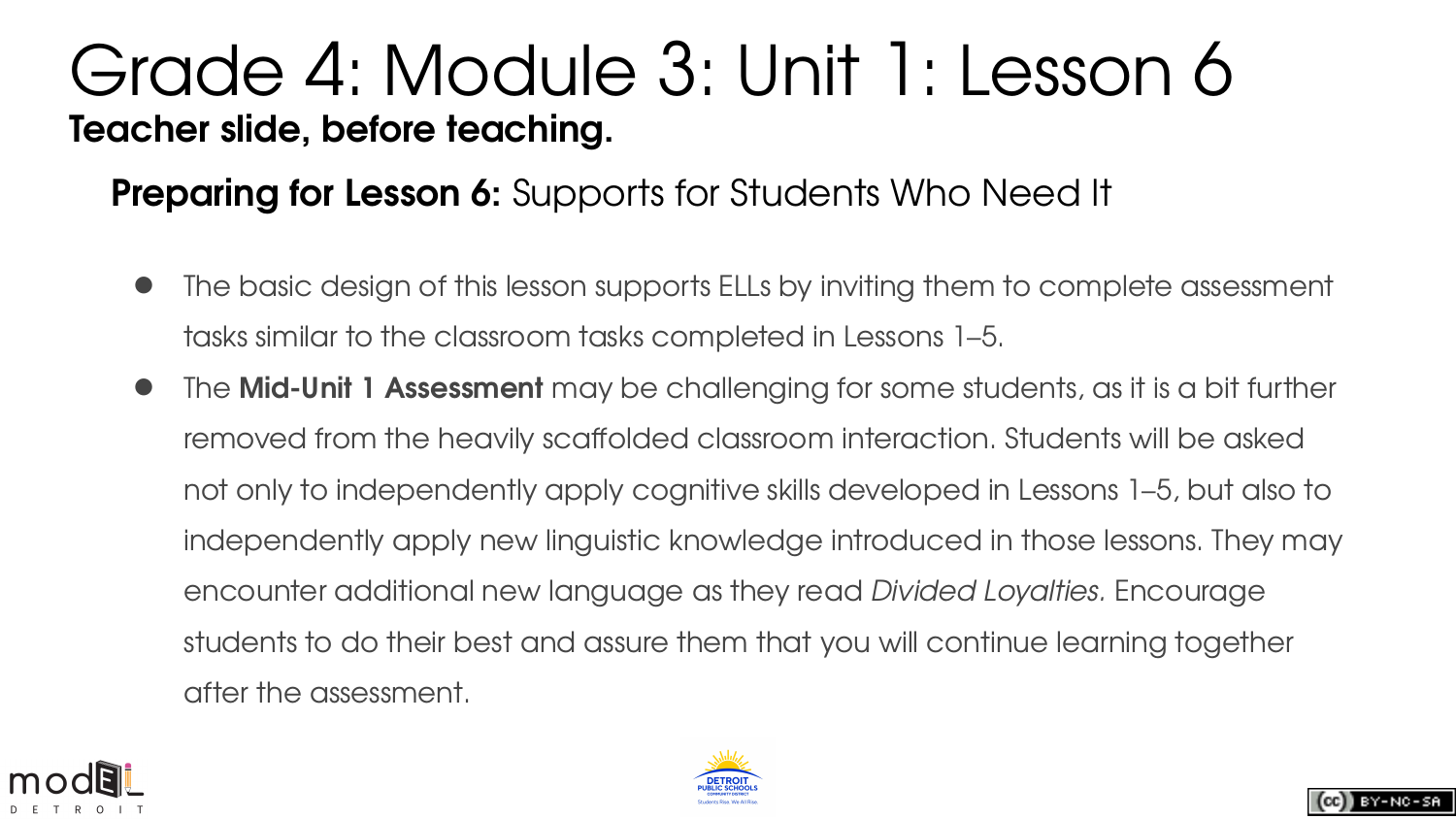

# Grade 4: Module 3: Unit 1: Lesson 6
Teacher slide, before teaching.

Preparing for Lesson 6: Supports for Students Who Need It
The basic design of this lesson supports ELLs by inviting them to complete assessment tasks similar to the classroom tasks completed in Lessons 1–5.
The Mid-Unit 1 Assessment may be challenging for some students, as it is a bit further removed from the heavily scaffolded classroom interaction. Students will be asked not only to independently apply cognitive skills developed in Lessons 1–5, but also to independently apply new linguistic knowledge introduced in those lessons. They may encounter additional new language as they read Divided Loyalties. Encourage students to do their best and assure them that you will continue learning together after the assessment.